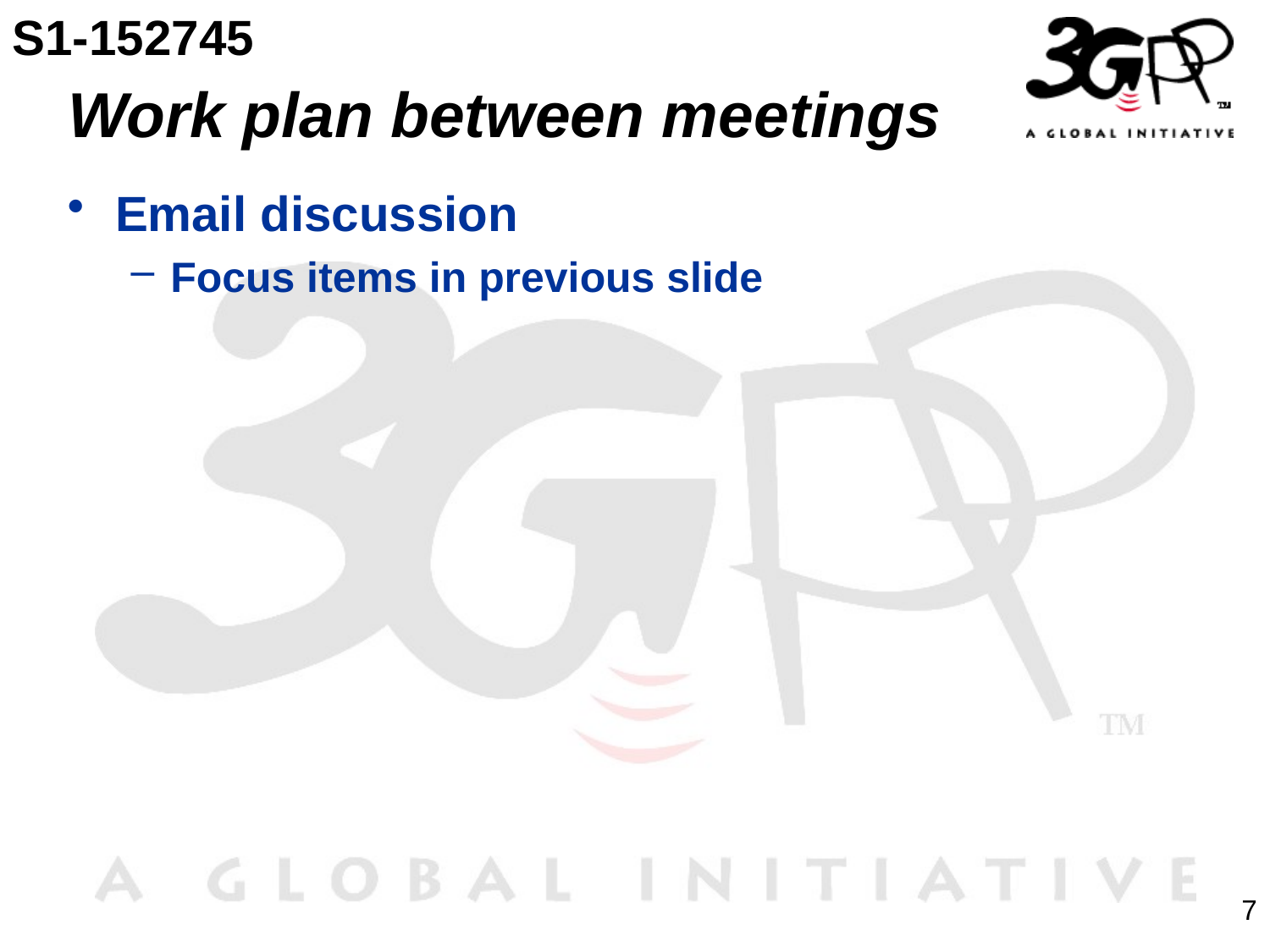

S1-152745
# Work plan between meetings
Email discussion
Focus items in previous slide
7